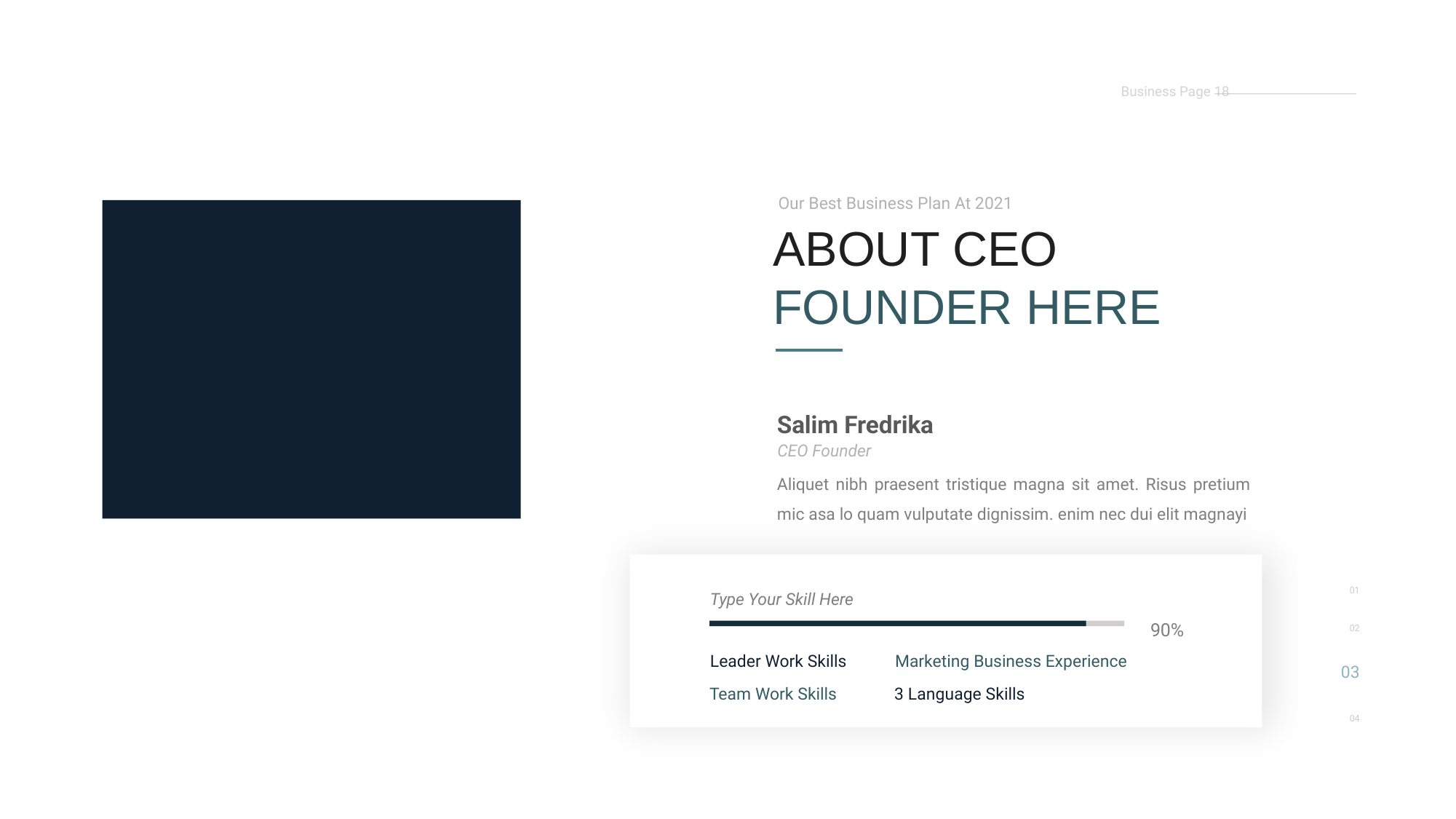

Business Page 18
Our Best Business Plan At 2021
ABOUT CEO FOUNDER HERE

Salim Fredrika
CEO Founder
Aliquet nibh praesent tristique magna sit amet. Risus pretium mic asa lo quam vulputate dignissim. enim nec dui elit magnayi

Type Your Skill Here
01
02
03
04
90%

Leader Work Skills
Marketing Business Experience
Team Work Skills
3 Language Skills